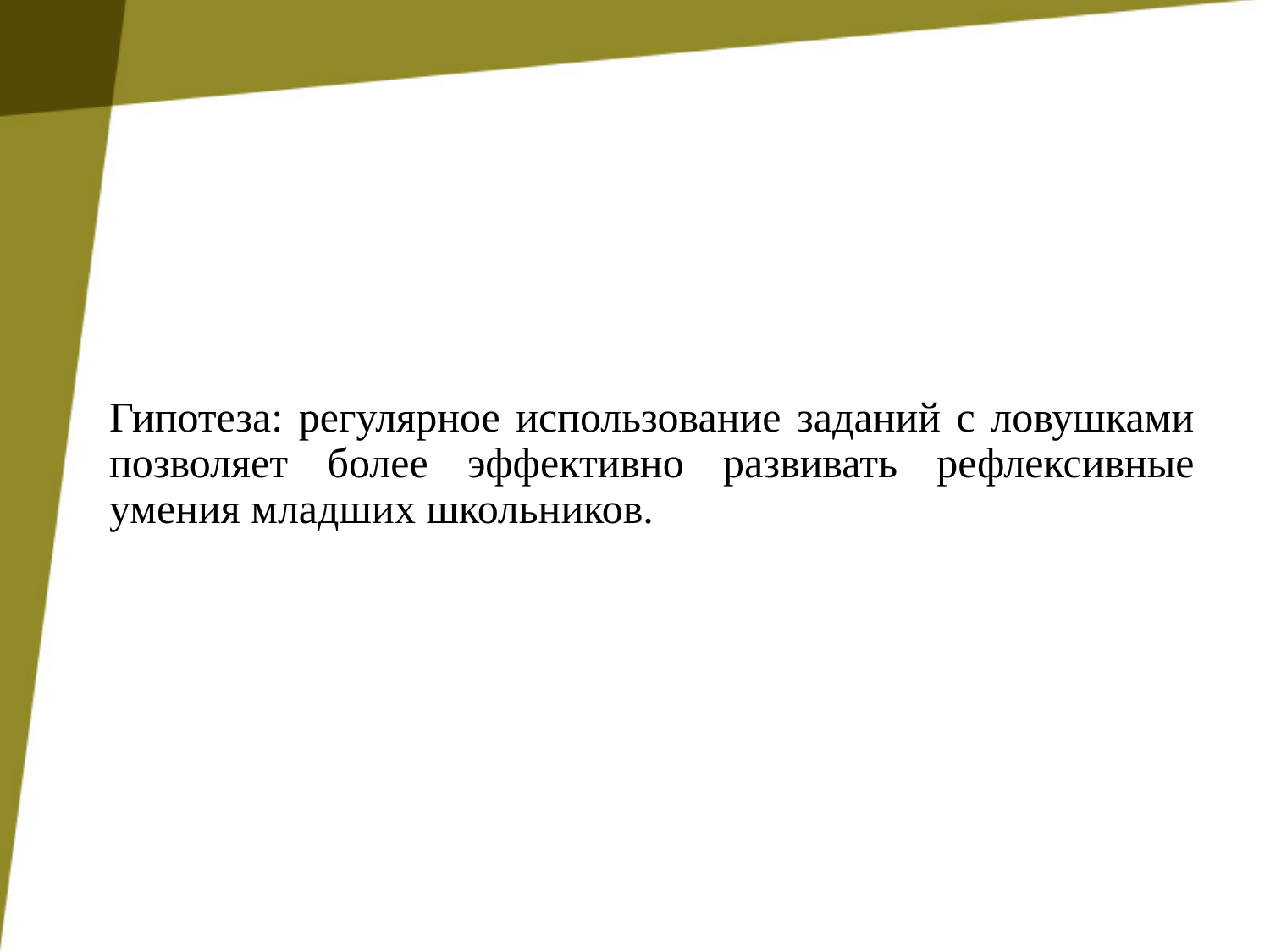

Гипотеза: регулярное использование заданий с ловушками позволяет более эффективно развивать рефлексивные умения младших школьников.